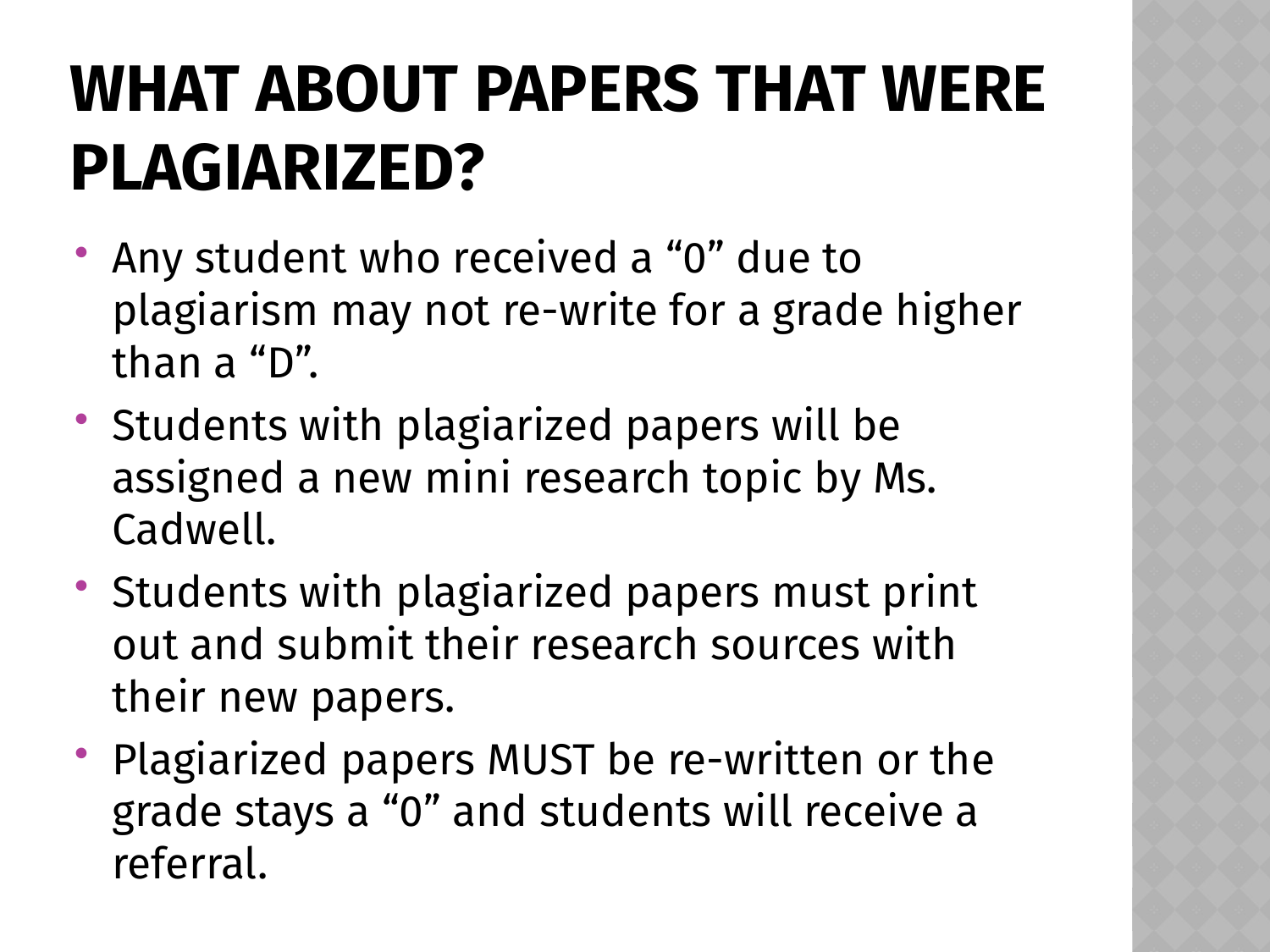

# What about papers that were plagiarized?
Any student who received a “0” due to plagiarism may not re-write for a grade higher than a “D”.
Students with plagiarized papers will be assigned a new mini research topic by Ms. Cadwell.
Students with plagiarized papers must print out and submit their research sources with their new papers.
Plagiarized papers MUST be re-written or the grade stays a “0” and students will receive a referral.